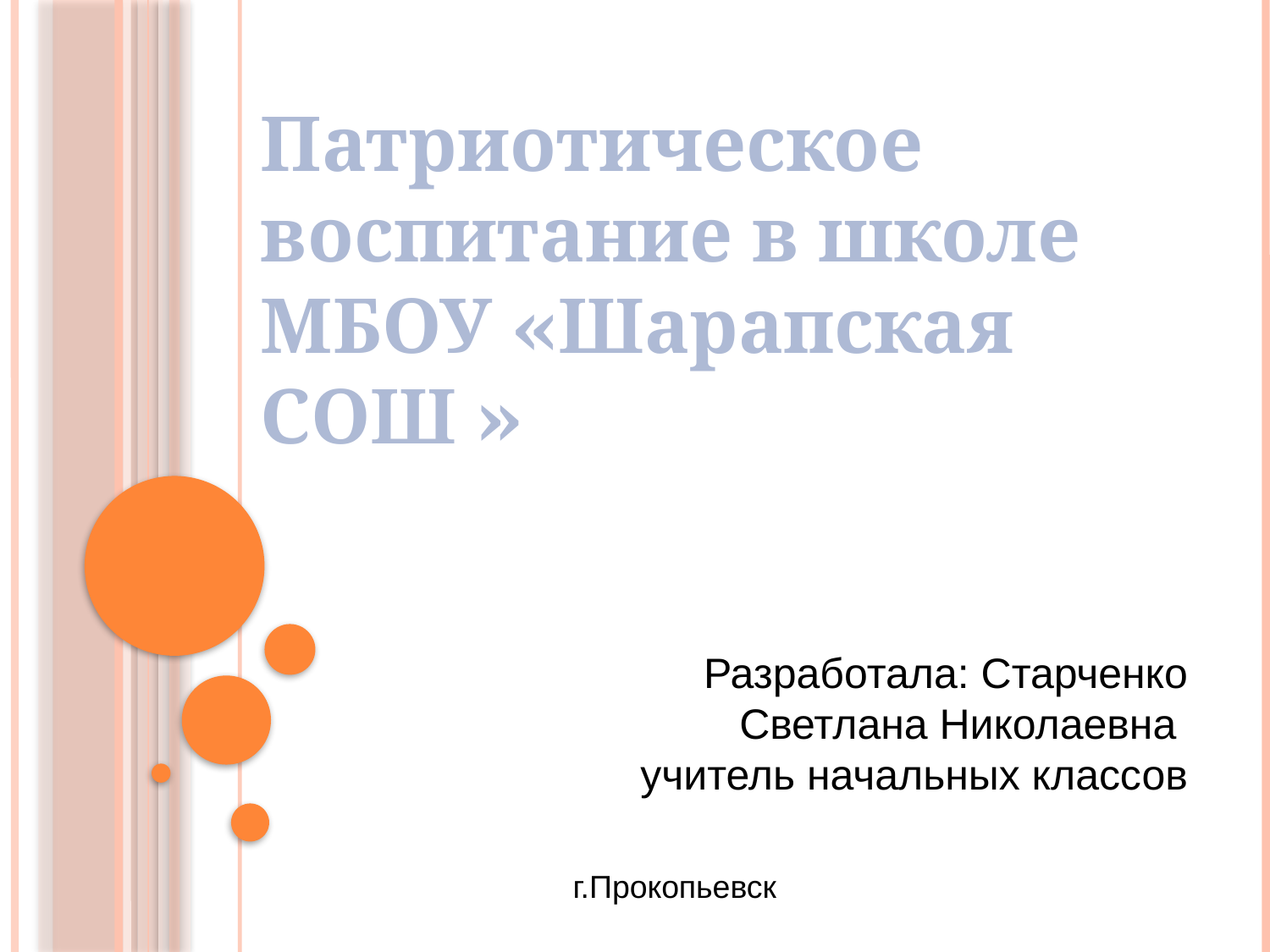

#
Патриотическое
воспитание в школе МБОУ «Шарапская СОШ »

Разработала: Старченко Светлана Николаевна
учитель начальных классов

г.Прокопьевск